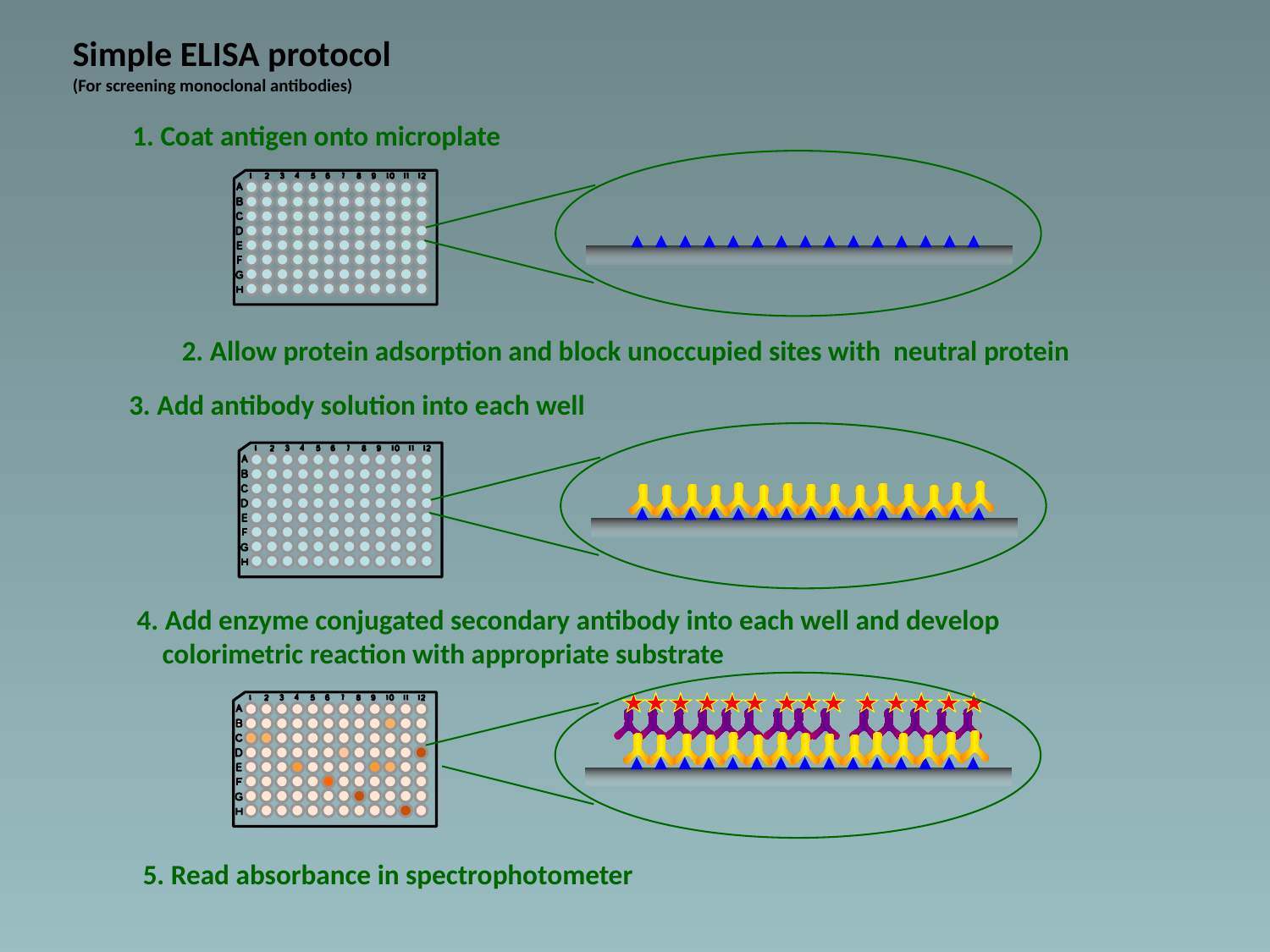

Simple ELISA protocol
(For screening monoclonal antibodies)
1. Coat antigen onto microplate

2. Allow protein adsorption and block unoccupied sites with  neutral protein
3. Add antibody solution into each well

4. Add enzyme conjugated secondary antibody into each well and develop
    colorimetric reaction with appropriate substrate

5. Read absorbance in spectrophotometer